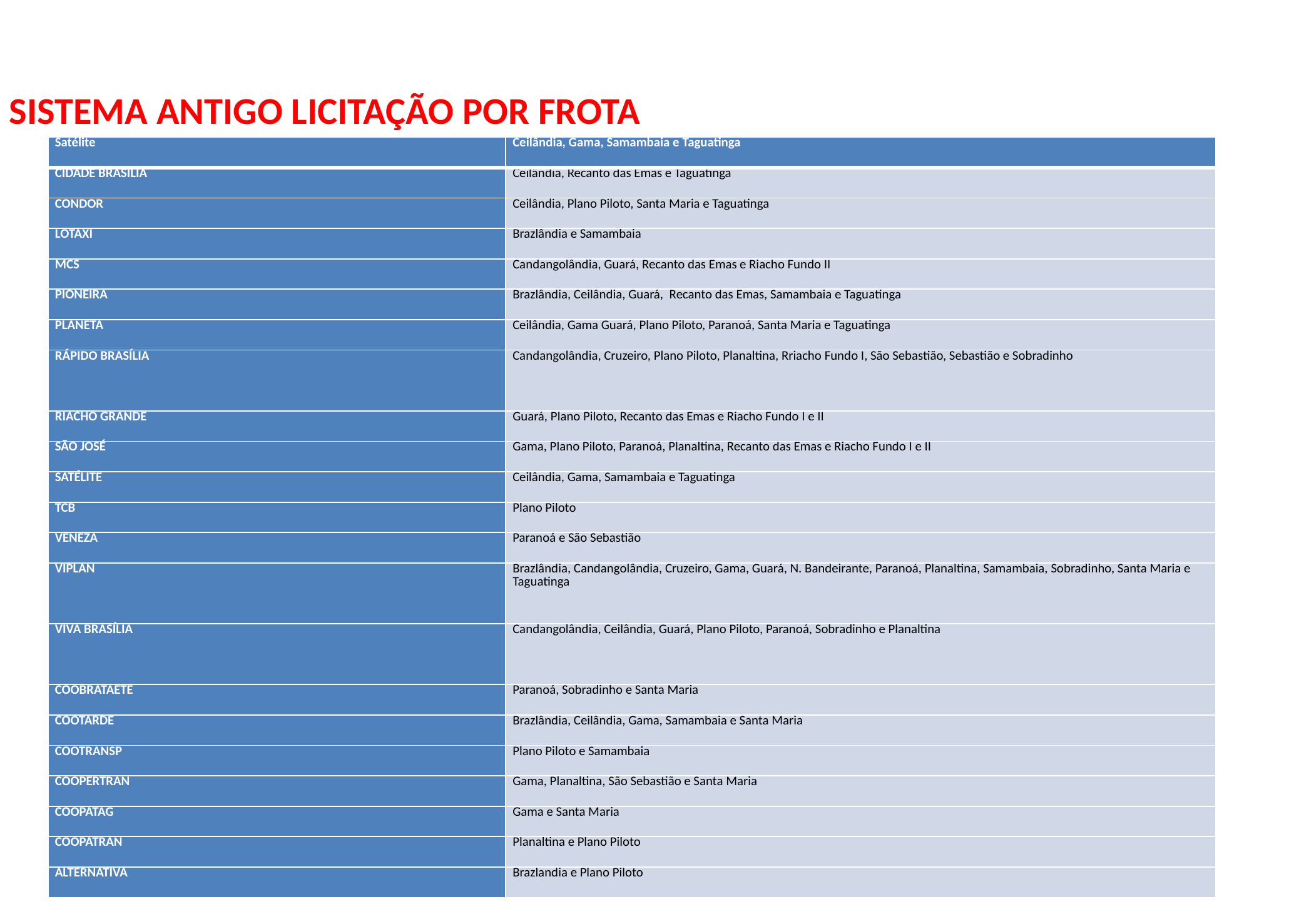

SISTEMA ANTIGO LICITAÇÃO POR FROTAEECRETARIA DE TRANSPORTES/GDF
| Satélite | Ceilândia, Gama, Samambaia e Taguatinga |
| --- | --- |
| CIDADE BRASÍLIA | Ceilândia, Recanto das Emas e Taguatinga |
| CONDOR | Ceilândia, Plano Piloto, Santa Maria e Taguatinga |
| LOTAXI | Brazlândia e Samambaia |
| MCS | Candangolândia, Guará, Recanto das Emas e Riacho Fundo II |
| PIONEIRA | Brazlândia, Ceilândia, Guará, Recanto das Emas, Samambaia e Taguatinga |
| PLANETA | Ceilândia, Gama Guará, Plano Piloto, Paranoá, Santa Maria e Taguatinga |
| RÁPIDO BRASÍLIA | Candangolândia, Cruzeiro, Plano Piloto, Planaltina, Rriacho Fundo I, São Sebastião, Sebastião e Sobradinho |
| RIACHO GRANDE | Guará, Plano Piloto, Recanto das Emas e Riacho Fundo I e II |
| SÃO JOSÉ | Gama, Plano Piloto, Paranoá, Planaltina, Recanto das Emas e Riacho Fundo I e II |
| SATÉLITE | Ceilândia, Gama, Samambaia e Taguatinga |
| TCB | Plano Piloto |
| VENEZA | Paranoá e São Sebastião |
| VIPLAN | Brazlândia, Candangolândia, Cruzeiro, Gama, Guará, N. Bandeirante, Paranoá, Planaltina, Samambaia, Sobradinho, Santa Maria e Taguatinga |
| VIVA BRASÍLIA | Candangolândia, Ceilândia, Guará, Plano Piloto, Paranoá, Sobradinho e Planaltina |
| COOBRATAETE | Paranoá, Sobradinho e Santa Maria |
| COOTARDE | Brazlândia, Ceilândia, Gama, Samambaia e Santa Maria |
| COOTRANSP | Plano Piloto e Samambaia |
| COOPERTRAN | Gama, Planaltina, São Sebastião e Santa Maria |
| COOPATAG | Gama e Santa Maria |
| COOPATRAN | Planaltina e Plano Piloto |
| ALTERNATIVA | Brazlandia e Plano Piloto |